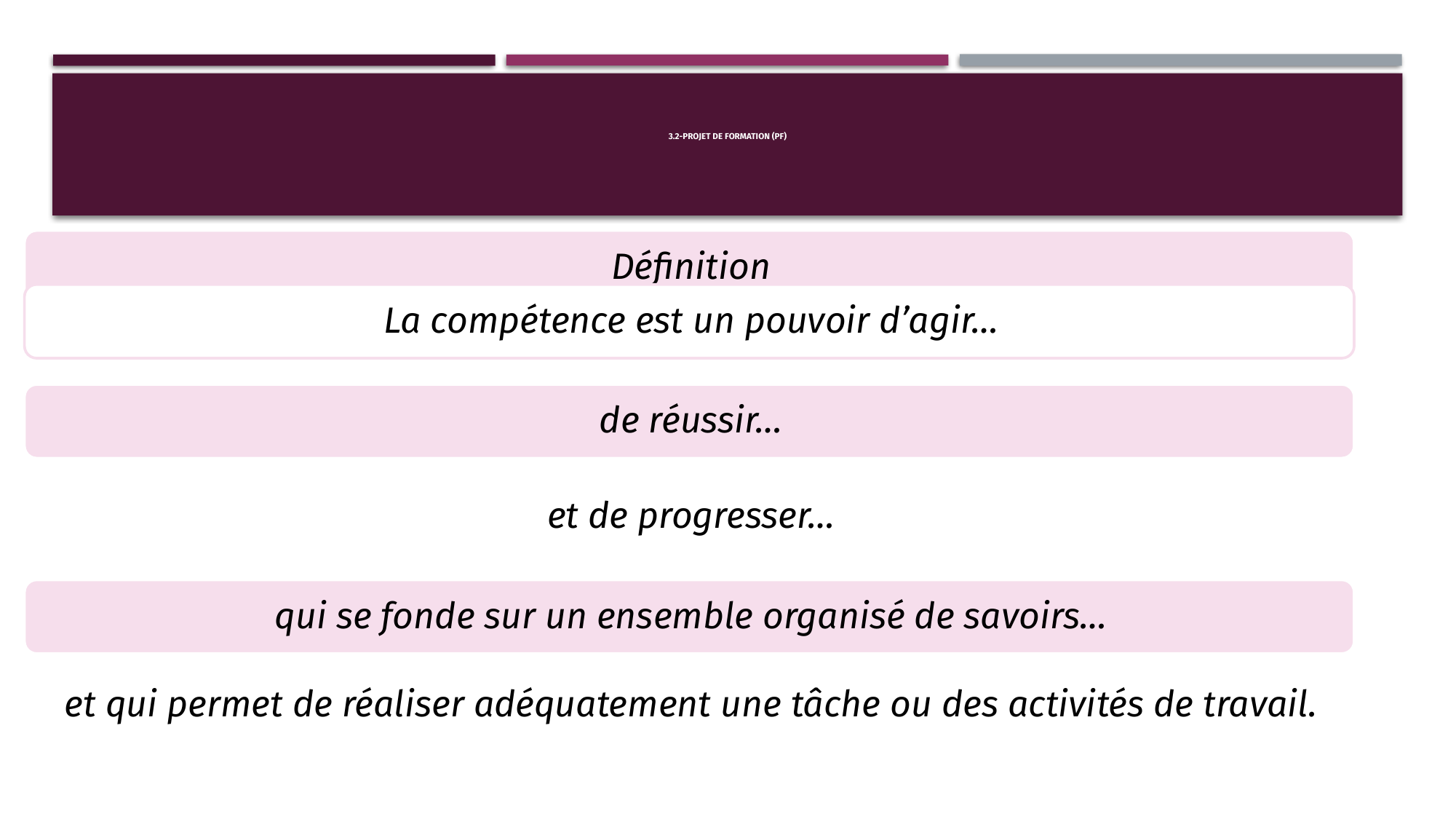

# 3.2-PROJET DE FORMATION (PF)
Définition
La compétence est un pouvoir d’agir…
de réussir…
et de progresser…
qui se fonde sur un ensemble organisé de savoirs…
et qui permet de réaliser adéquatement une tâche ou des activités de travail.